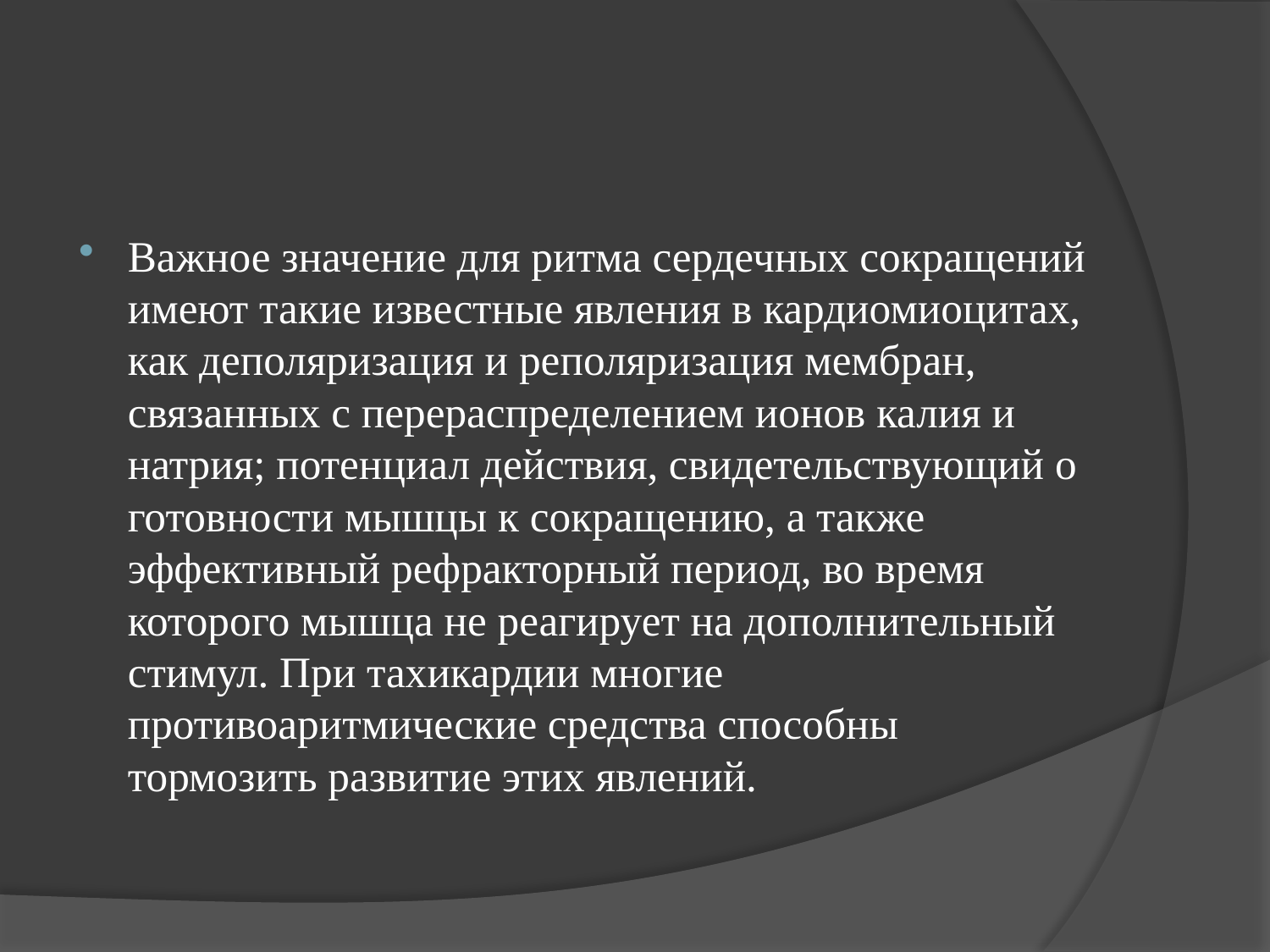

#
Важное значение для ритма сердечных сокращений имеют такие известные явления в кардиомиоцитах, как деполяризация и реполяризация мембран, связанных с перераспределением ионов калия и натрия; потенциал действия, свидетельствующий о готовности мышцы к сокращению, а также эффективный рефракторный период, во время которого мышца не реагирует на дополнительный стимул. При тахикардии многие противоаритмические средства способны тормозить развитие этих явлений.